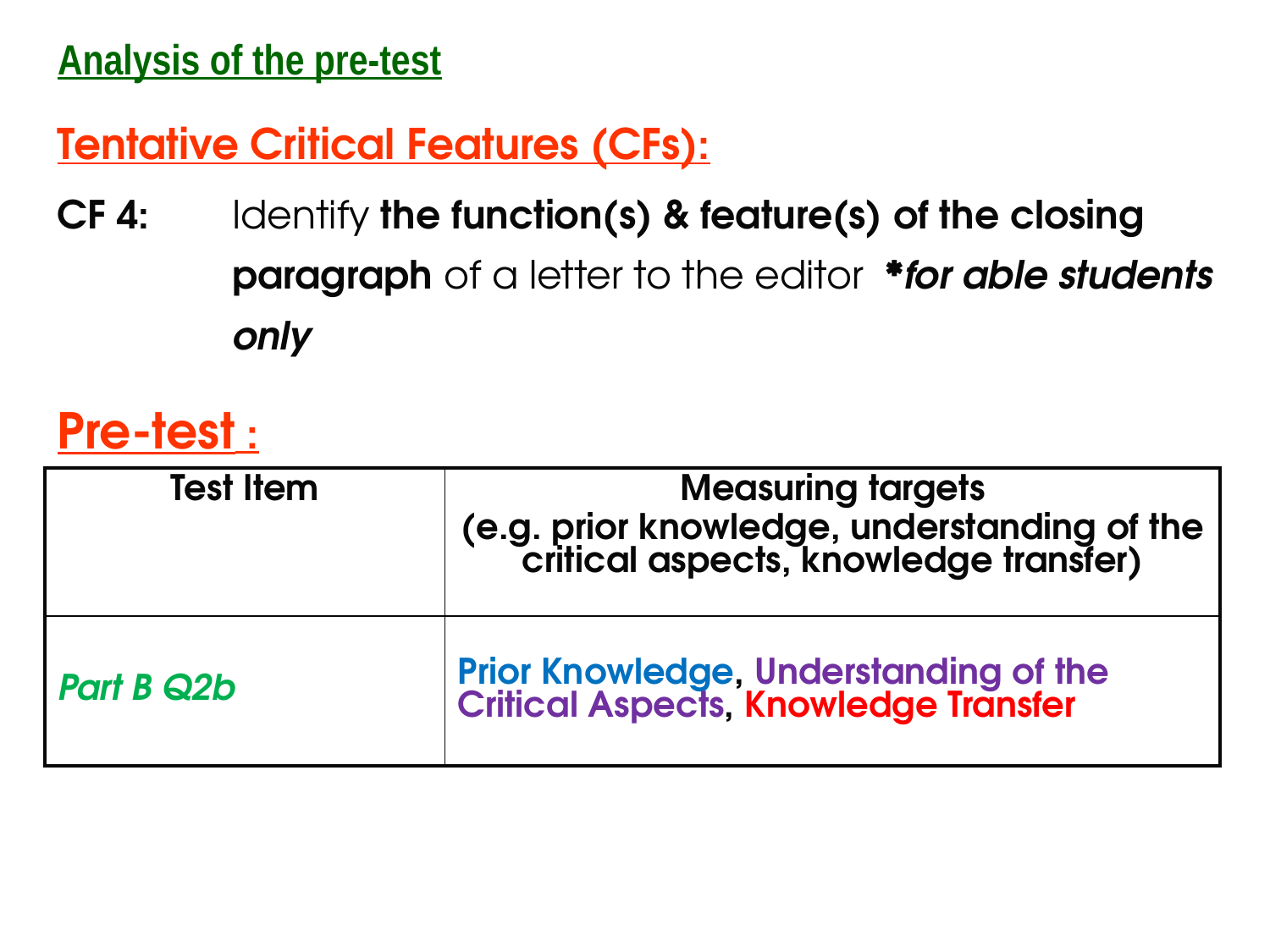

Analysis of the pre-test
Tentative Critical Features (CFs):
CF 4:	Identify the function(s) & feature(s) of the closing 	paragraph of a letter to the editor  *for able students 	only
Pre-test :
| Test Item | Measuring targets (e.g. prior knowledge, understanding of the critical aspects, knowledge transfer) |
| --- | --- |
| Part B Q2b | Prior Knowledge, Understanding of the Critical Aspects, Knowledge Transfer |